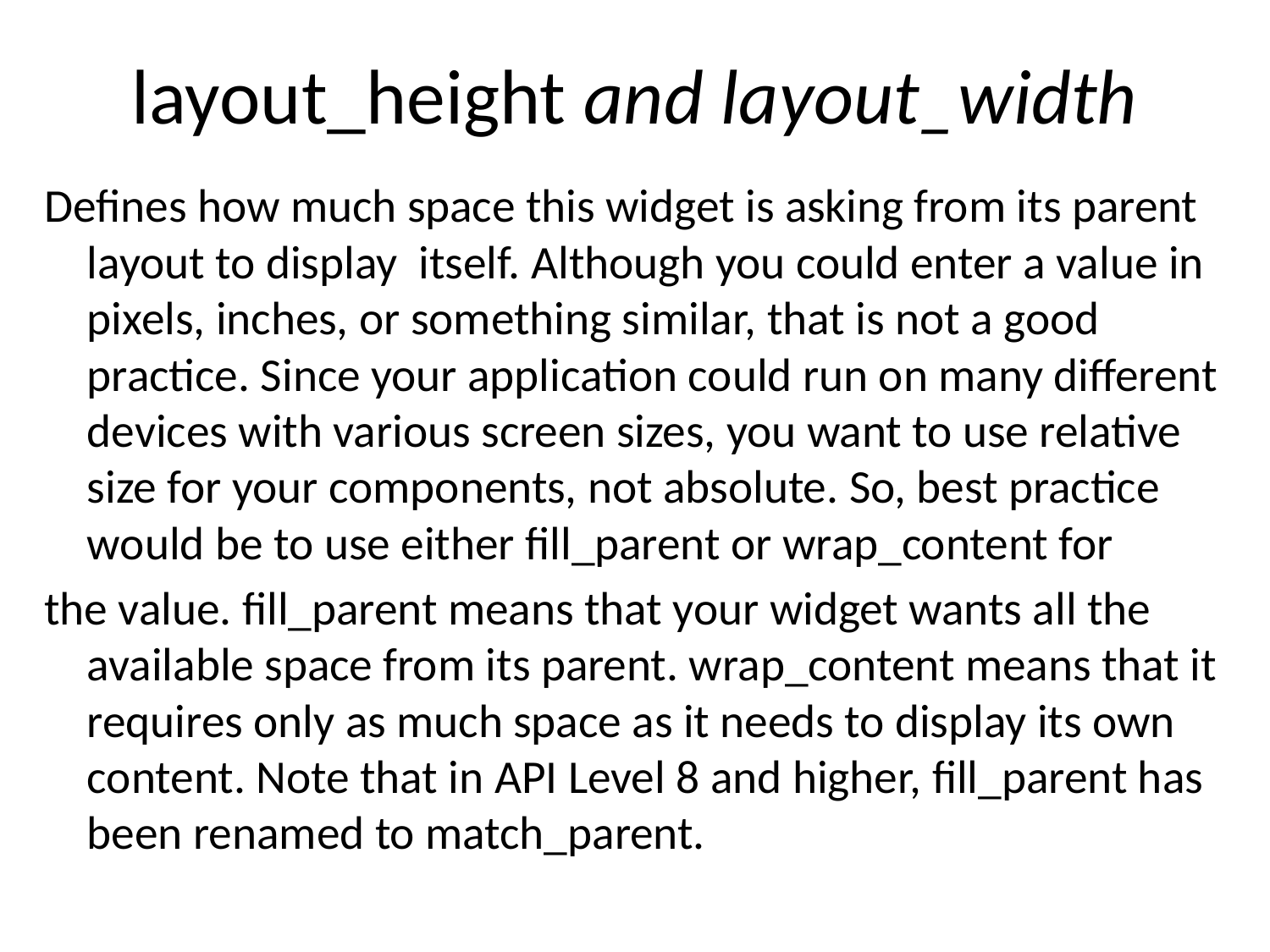

# layout_height and layout_width
Defines how much space this widget is asking from its parent layout to display  itself. Although you could enter a value in pixels, inches, or something similar, that is not a good practice. Since your application could run on many different devices with various screen sizes, you want to use relative size for your components, not absolute. So, best practice would be to use either fill_parent or wrap_content for
the value. fill_parent means that your widget wants all the available space from its parent. wrap_content means that it requires only as much space as it needs to display its own content. Note that in API Level 8 and higher, fill_parent has been renamed to match_parent.